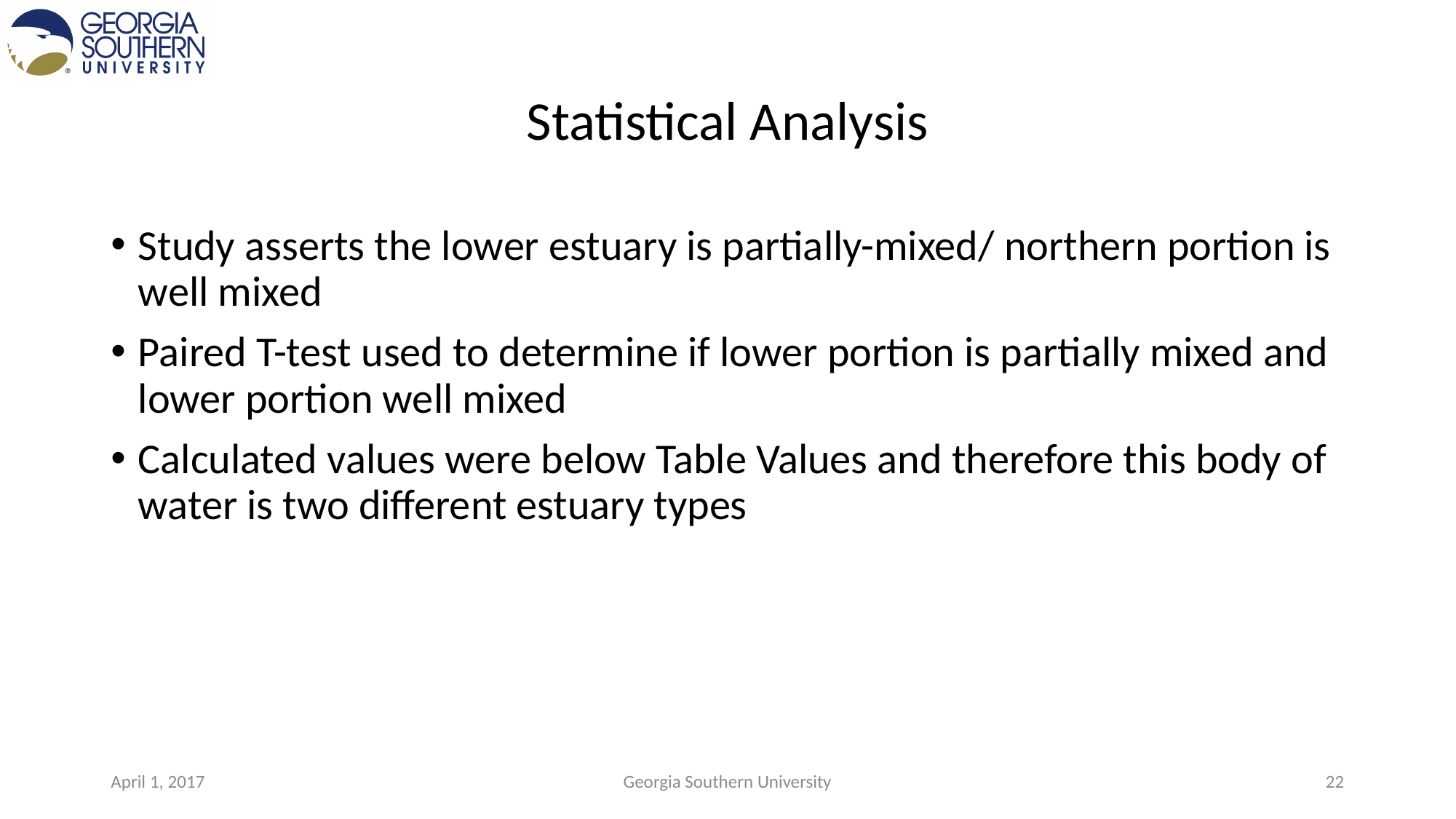

# Statistical Analysis
Study asserts the lower estuary is partially-mixed/ northern portion is well mixed
Paired T-test used to determine if lower portion is partially mixed and lower portion well mixed
Calculated values were below Table Values and therefore this body of water is two different estuary types
April 1, 2017
Georgia Southern University
22